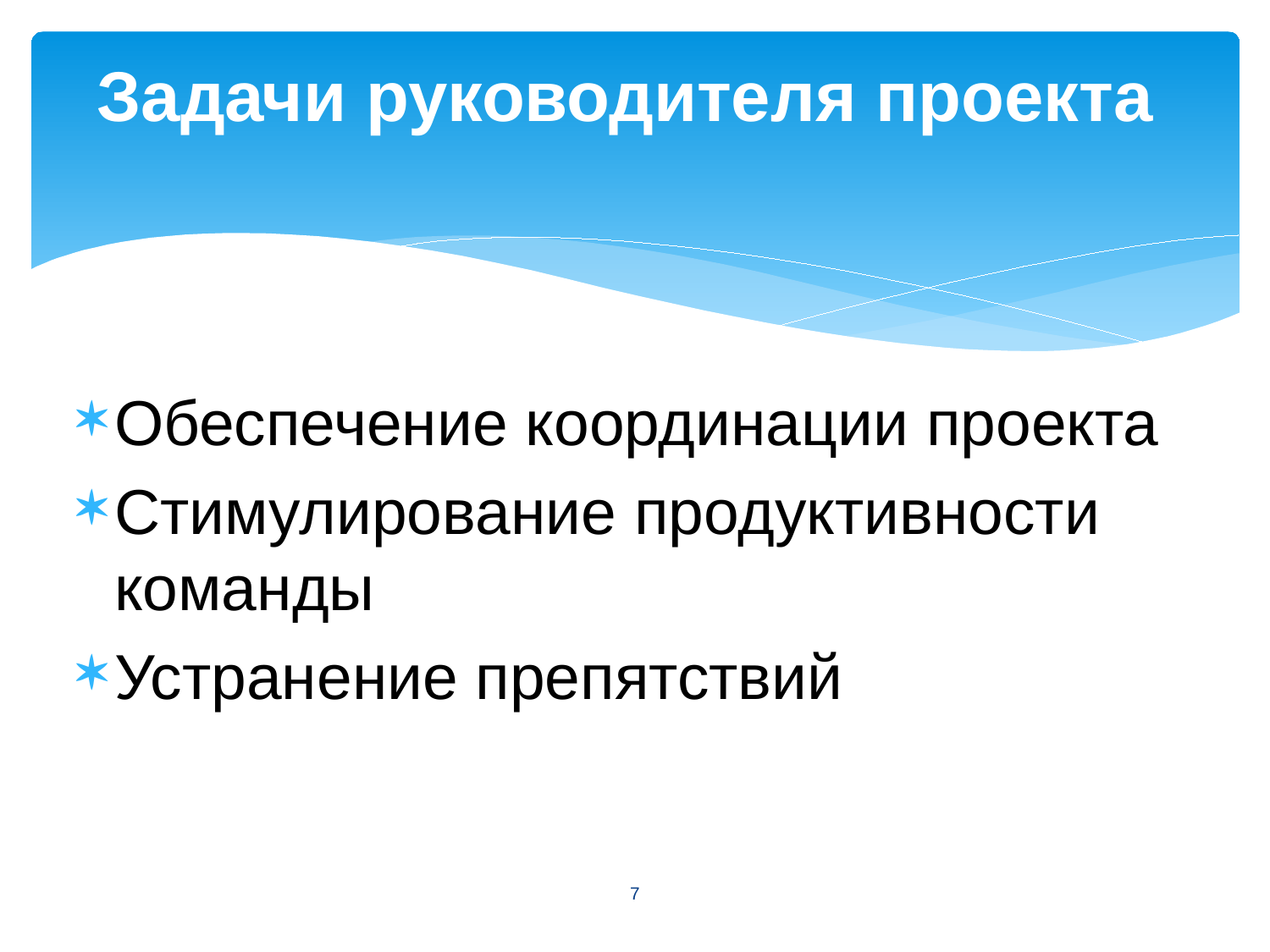

# Задачи руководителя проекта
Обеспечение координации проекта
Стимулирование продуктивности команды
Устранение препятствий
7